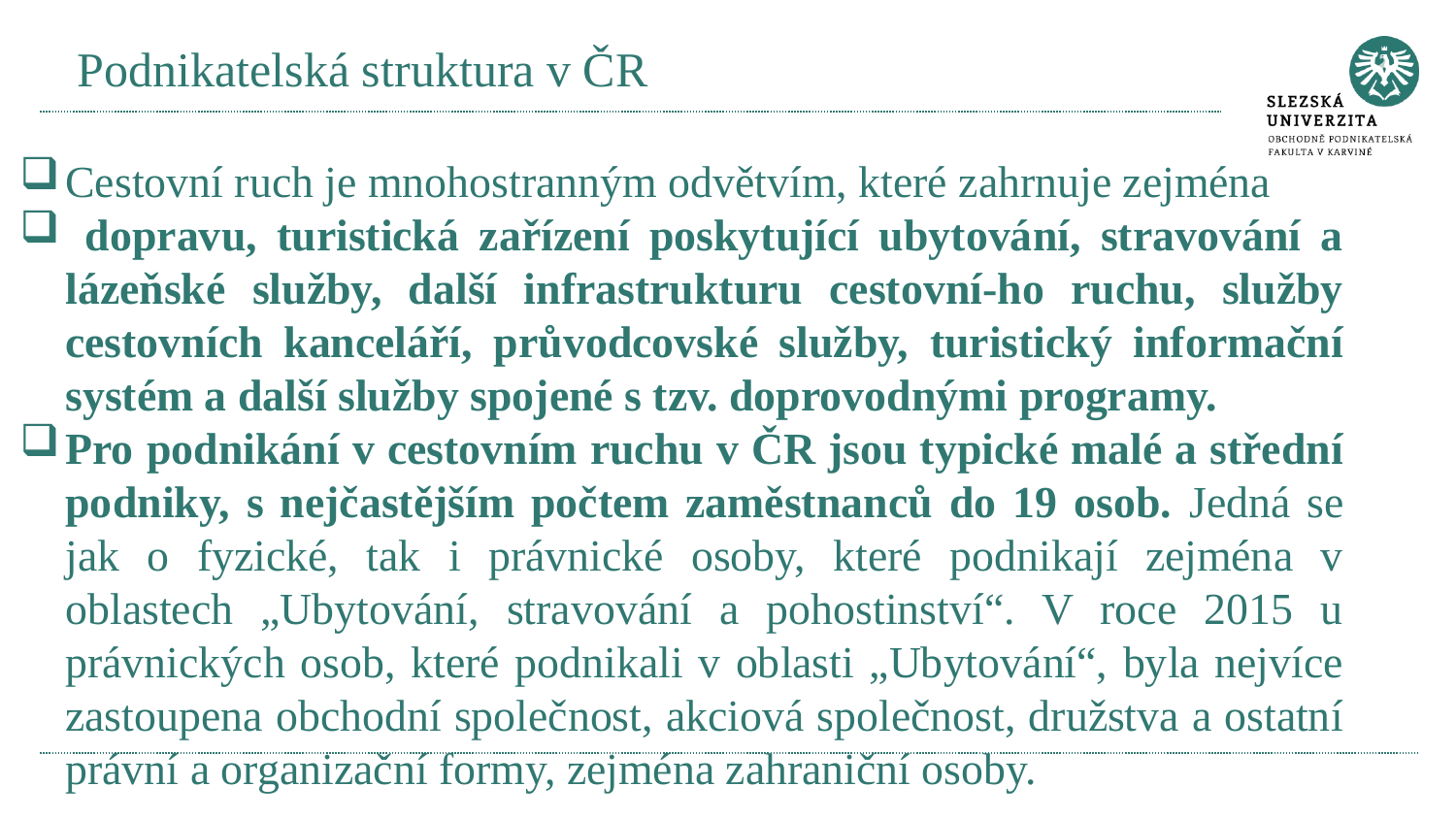

# Podnikatelská struktura v ČR
Cestovní ruch je mnohostranným odvětvím, které zahrnuje zejména
 dopravu, turistická zařízení poskytující ubytování, stravování a lázeňské služby, další infrastrukturu cestovní-ho ruchu, služby cestovních kanceláří, průvodcovské služby, turistický informační systém a další služby spojené s tzv. doprovodnými programy.
Pro podnikání v cestovním ruchu v ČR jsou typické malé a střední podniky, s nejčastějším počtem zaměstnanců do 19 osob. Jedná se jak o fyzické, tak i právnické osoby, které podnikají zejména v oblastech „Ubytování, stravování a pohostinství“. V roce 2015 u právnických osob, které podnikali v oblasti „Ubytování“, byla nejvíce zastoupena obchodní společnost, akciová společnost, družstva a ostatní právní a organizační formy, zejména zahraniční osoby.